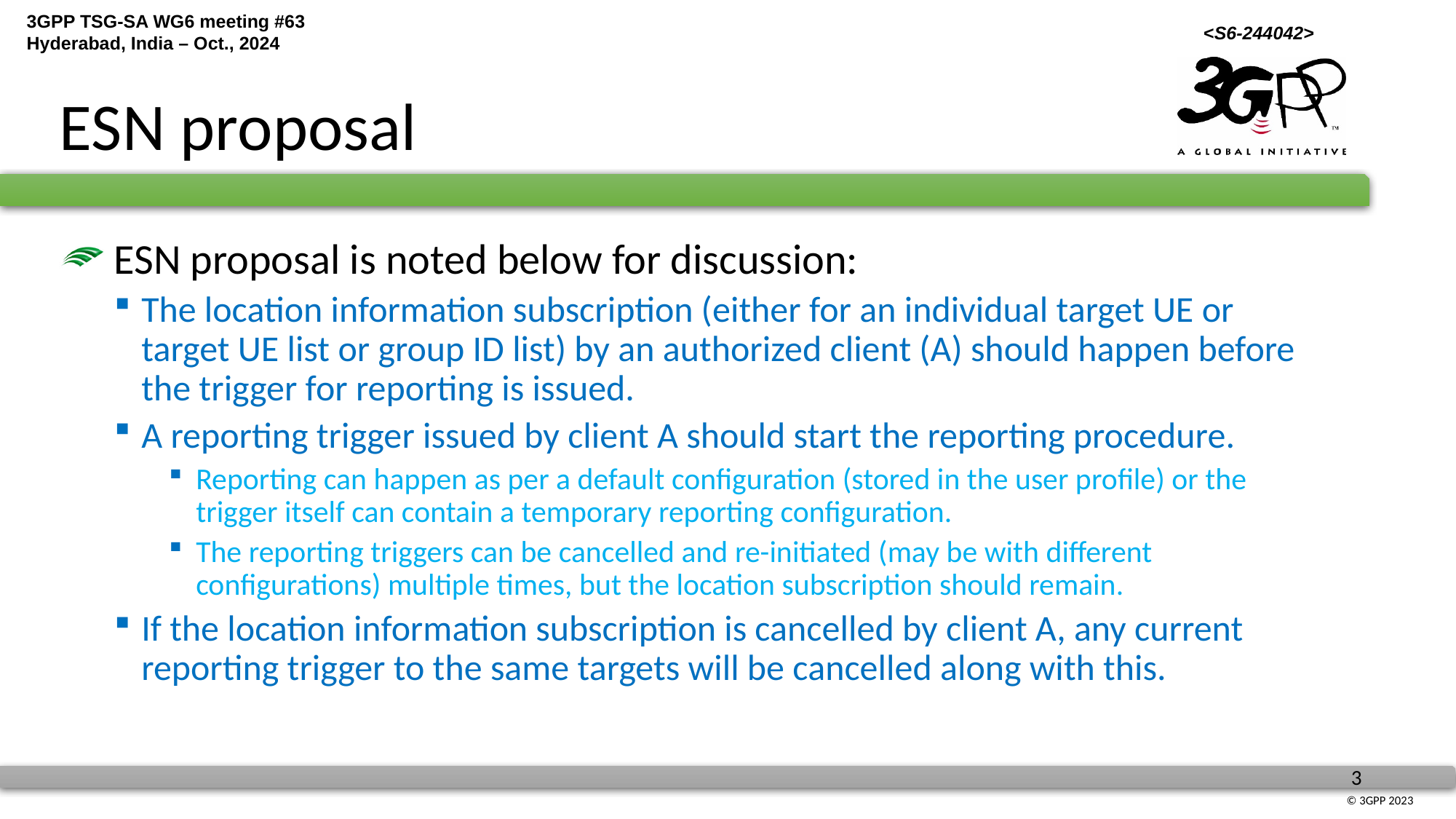

# ESN proposal
 ESN proposal is noted below for discussion:
The location information subscription (either for an individual target UE or target UE list or group ID list) by an authorized client (A) should happen before the trigger for reporting is issued.
A reporting trigger issued by client A should start the reporting procedure.
Reporting can happen as per a default configuration (stored in the user profile) or the trigger itself can contain a temporary reporting configuration.
The reporting triggers can be cancelled and re-initiated (may be with different configurations) multiple times, but the location subscription should remain.
If the location information subscription is cancelled by client A, any current reporting trigger to the same targets will be cancelled along with this.